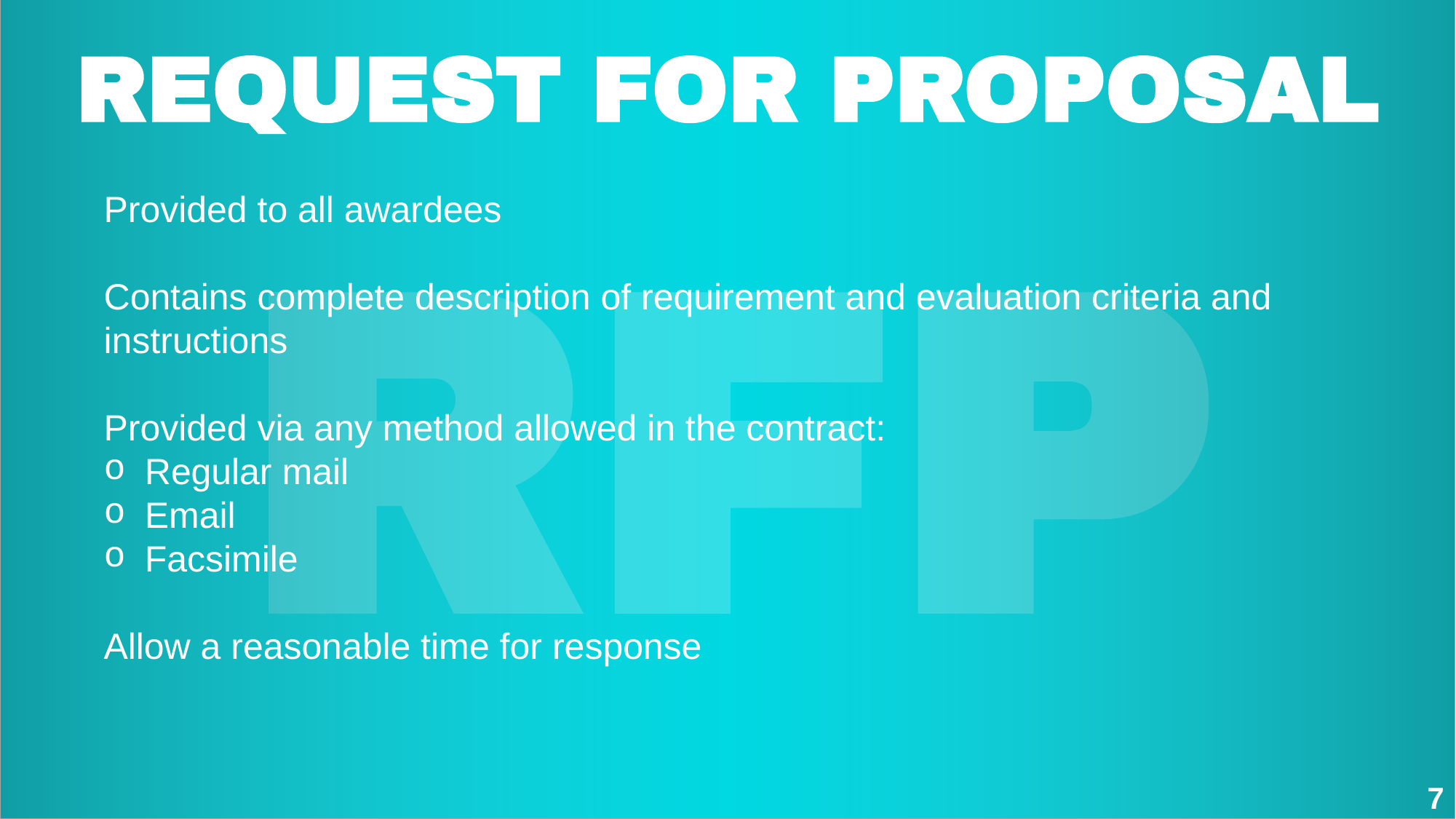

REQUEST FOR PROPOSAL
Provided to all awardees
Contains complete description of requirement and evaluation criteria and instructions
Provided via any method allowed in the contract:
Regular mail
Email
Facsimile
Allow a reasonable time for response
RFP
7